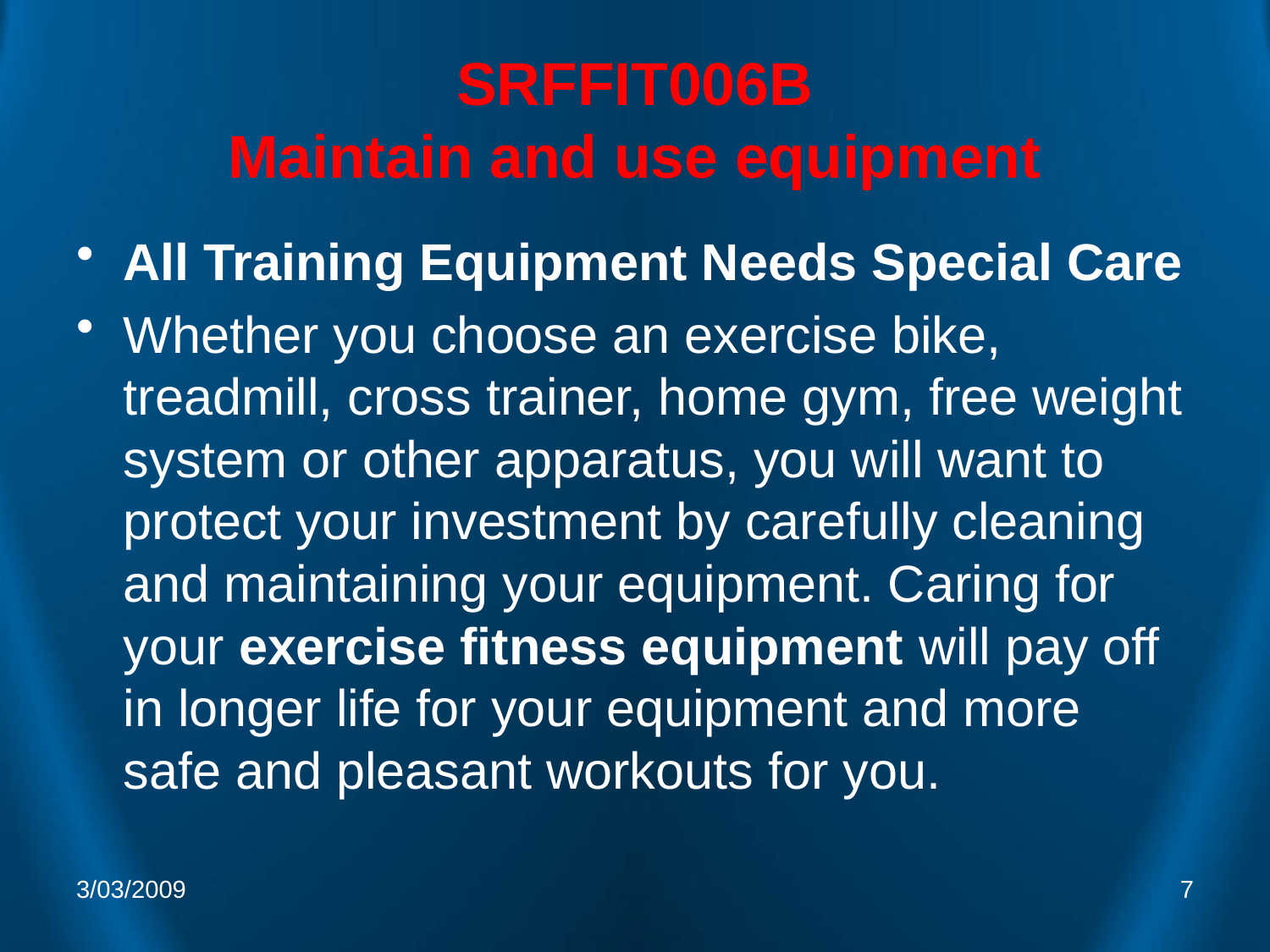

# SRFFIT006B Maintain and use equipment
All Training Equipment Needs Special Care
Whether you choose an exercise bike, treadmill, cross trainer, home gym, free weight system or other apparatus, you will want to protect your investment by carefully cleaning and maintaining your equipment. Caring for your exercise fitness equipment will pay off in longer life for your equipment and more safe and pleasant workouts for you.

3/03/2009
7